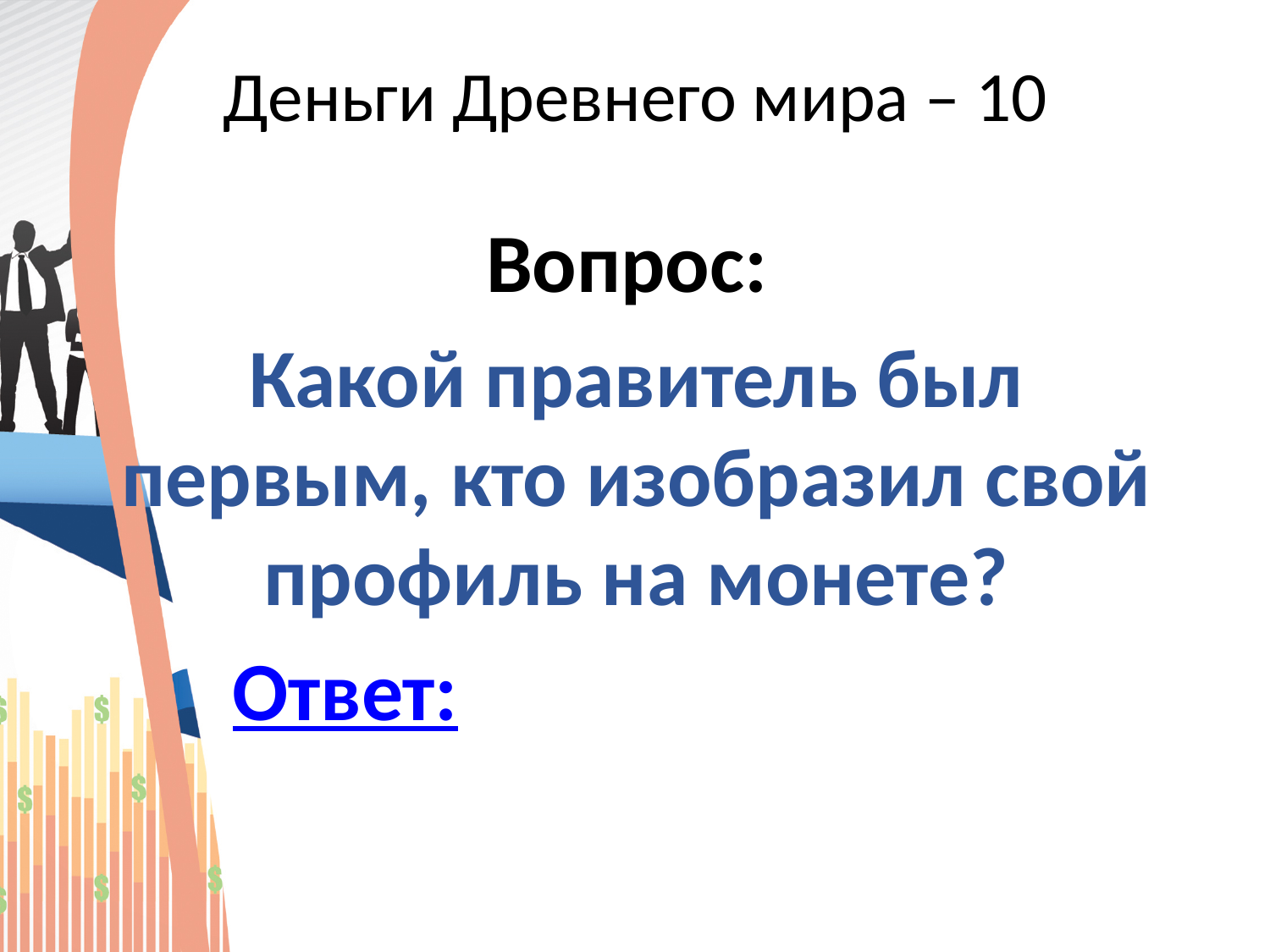

Деньги Древнего мира – 10

Вопрос:
Какой правитель был первым, кто изобразил свой профиль на монете?
       Ответ: